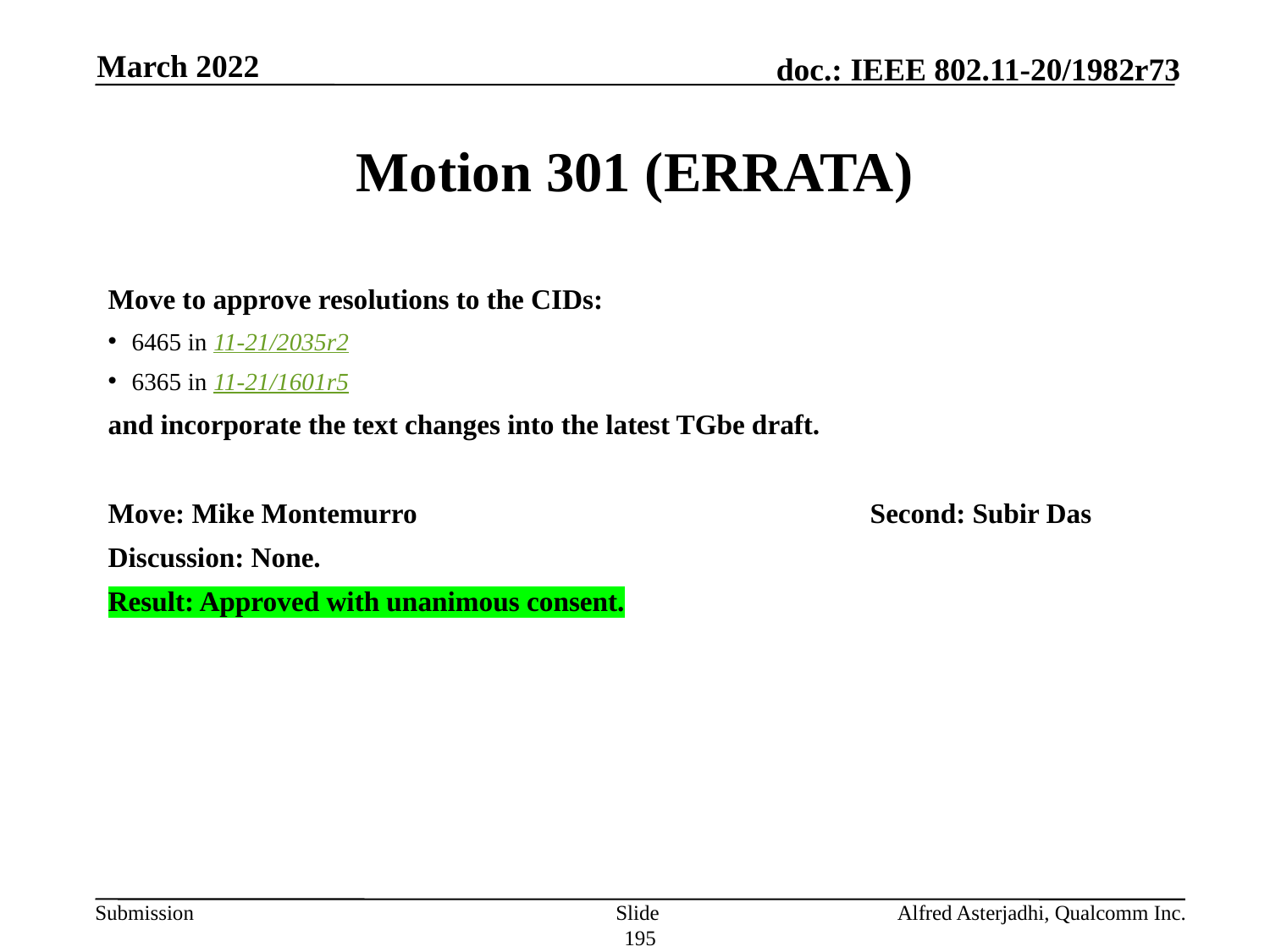

March 2022
# Motion 301 (ERRATA)
Move to approve resolutions to the CIDs:
6465 in 11-21/2035r2
6365 in 11-21/1601r5
and incorporate the text changes into the latest TGbe draft.

Move: Mike Montemurro				Second: Subir Das
Discussion: None.
Result: Approved with unanimous consent.

Slide 195
Alfred Asterjadhi, Qualcomm Inc.